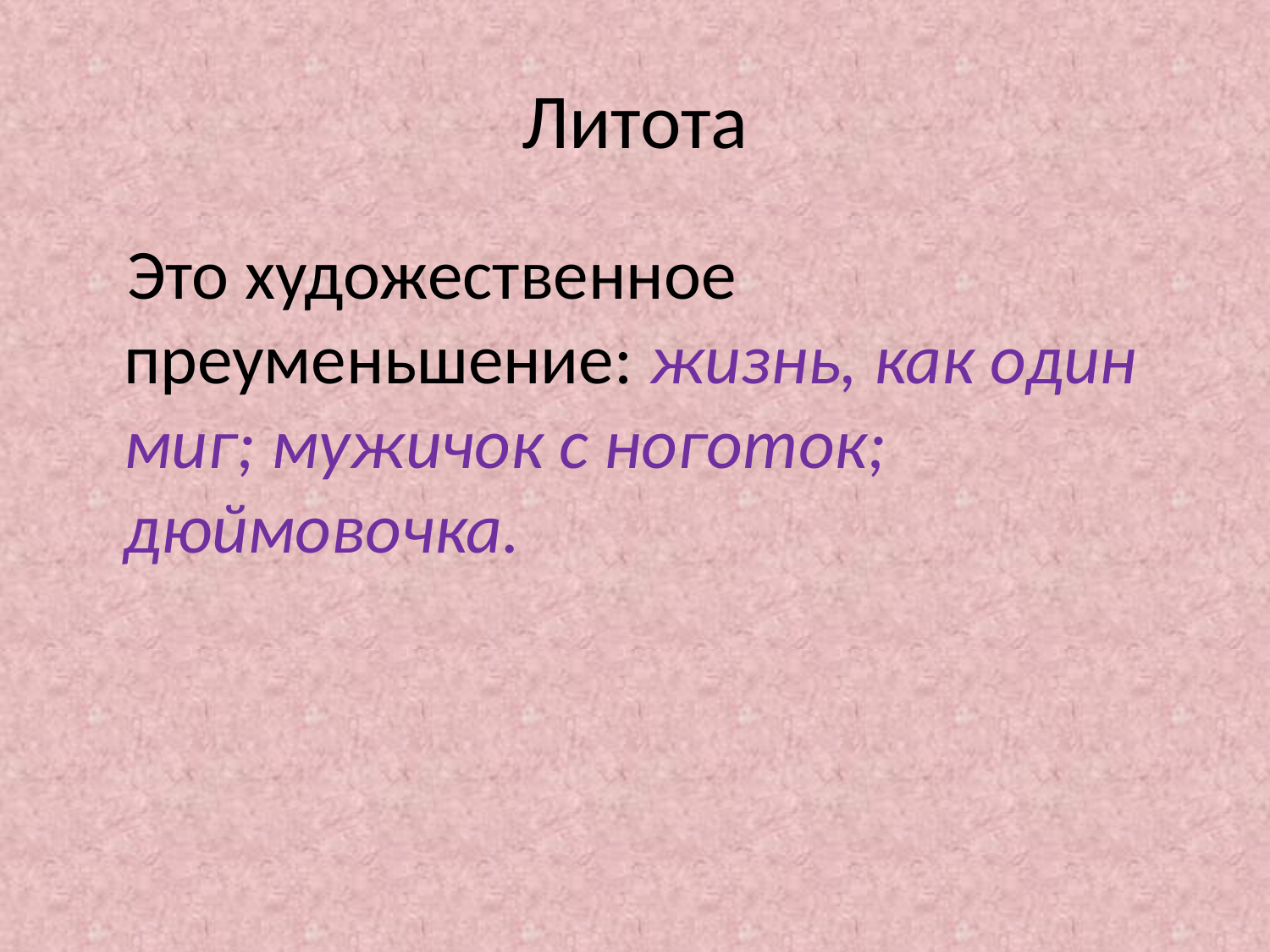

# Литота
    Это художественное преуменьшение: жизнь, как один миг; мужичок с ноготок; дюймовочка.